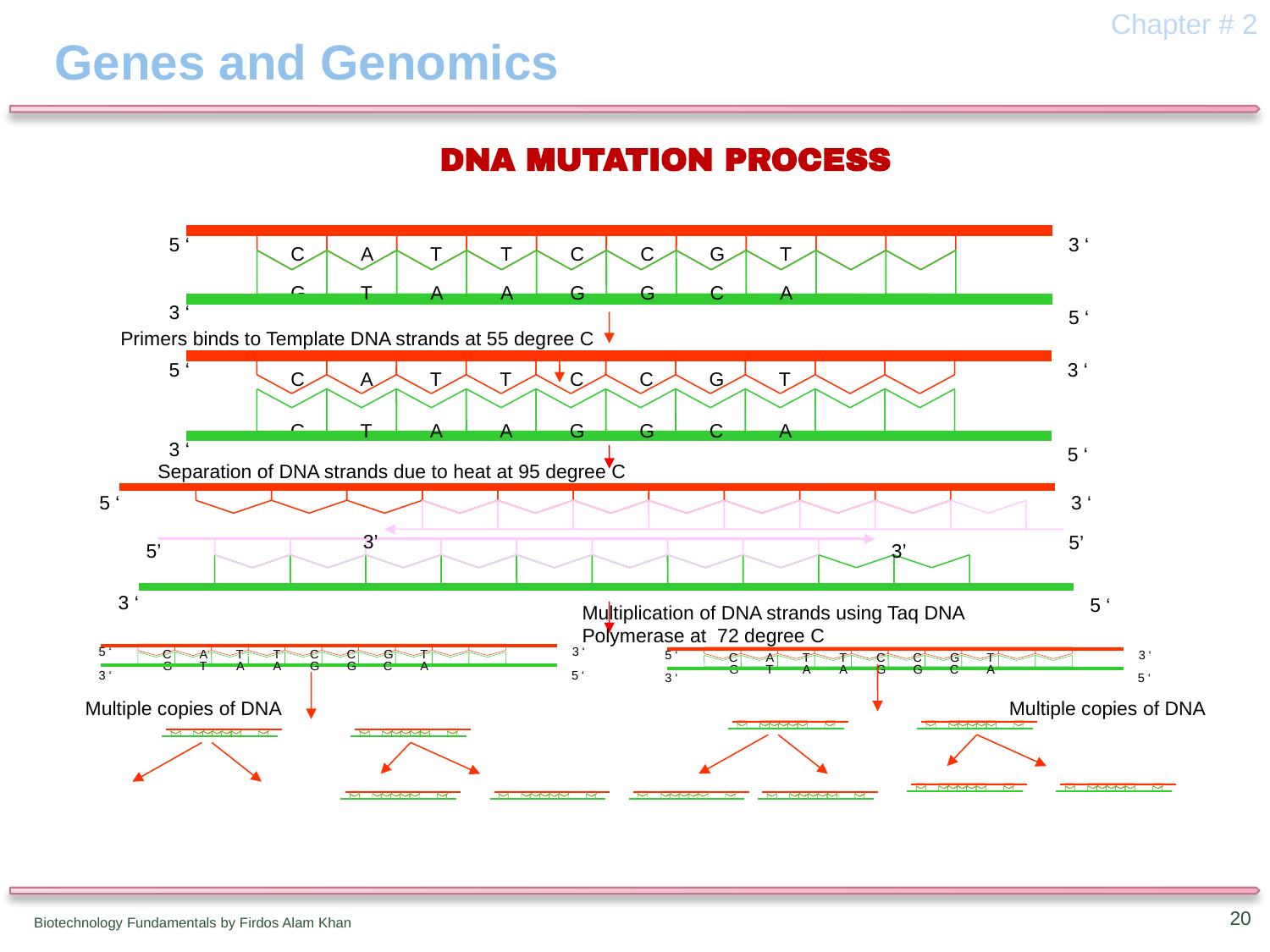

Chapter # 2
# Genes and Genomics

Dna mutation process
5 ‘

C

A

T

T

C

C

G

T

3 ‘

G

T

A

A

G

G

C

A

3 ‘
5 ‘

Primers binds to Template DNA strands at 55 degree C
5 ‘

C

A

T

T

C

C

G

T

3 ‘

G

T

A

A

G

G

C

A

3 ‘
5 ‘

Separation of DNA strands due to heat at 95 degree C
5 ‘

3 ‘

3’
5’
5’
3’

3 ‘
5 ‘
Multiplication of DNA strands using Taq DNA
Polymerase at  72 degree C

5 ‘
3 ‘
C

A

T

T

C

C

G

T

G

T

A

A

G

G

C

A

3 ‘
 5 ‘
5 ‘
3 ‘
C

A

T

T

C

C

G

T

G

T

A

A

G

G

C

A

3 ‘
 5 ‘

Multiple copies of DNA
Multiple copies of DNA

Title in here

20
Biotechnology Fundamentals by Firdos Alam Khan